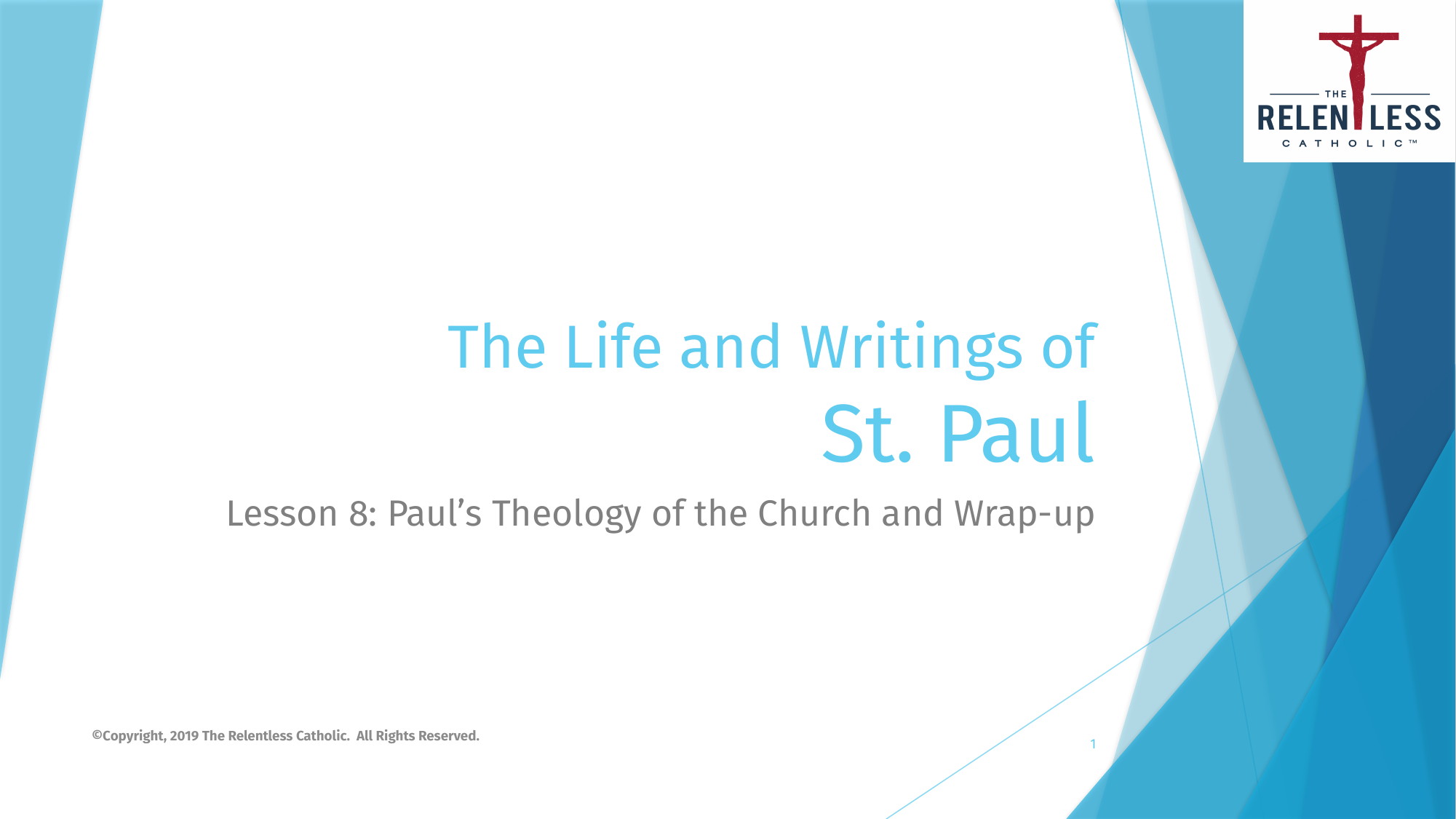

# The Life and Writings of St. Paul
Lesson 8: Paul’s Theology of the Church and Wrap-up
©Copyright, 2019 The Relentless Catholic.  All Rights Reserved.

1